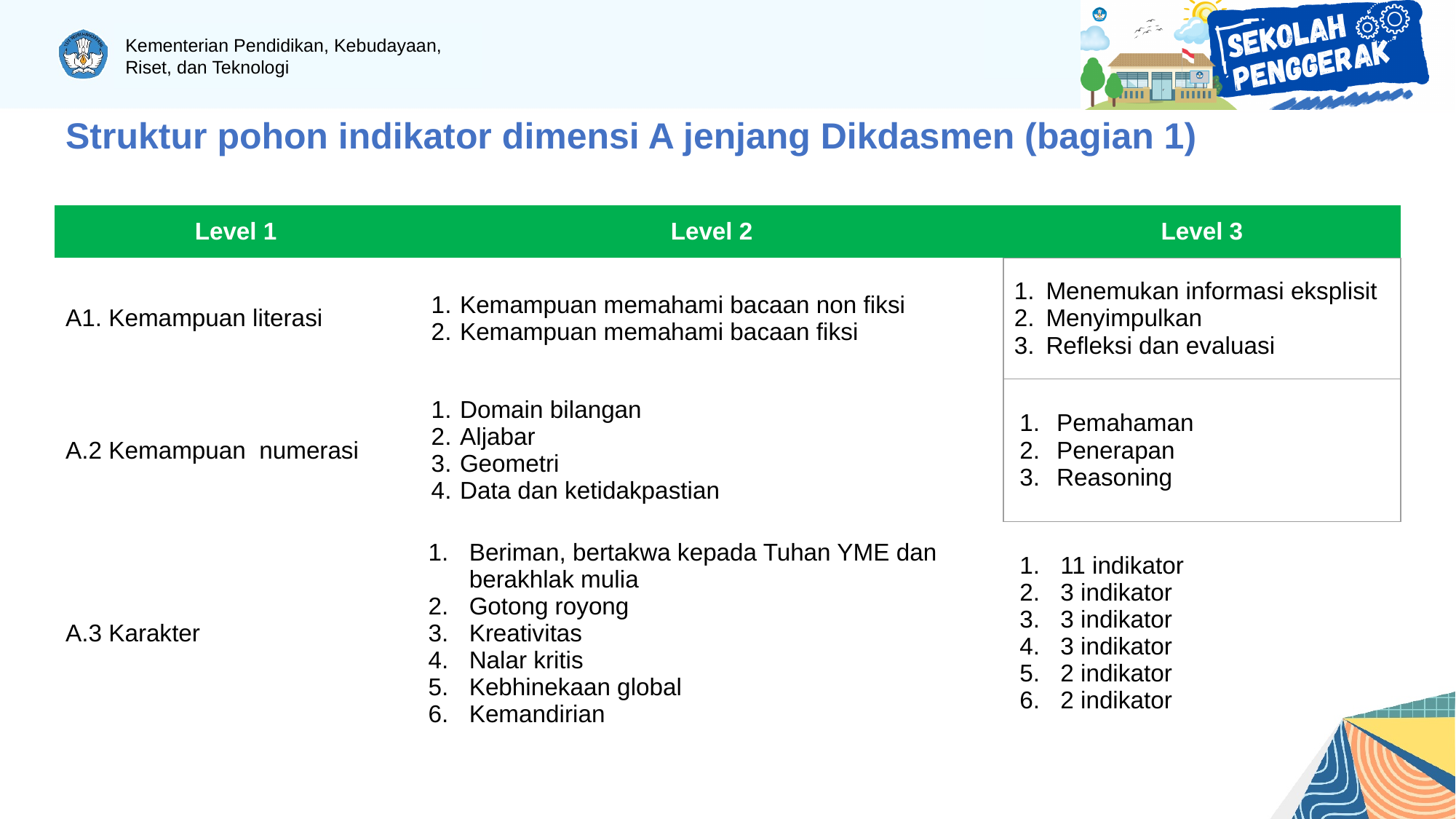

Struktur pohon indikator dimensi A jenjang Dikdasmen (bagian 1)
| Level 1 | Level 2 | Level 3 |
| --- | --- | --- |
| A1. Kemampuan literasi | Kemampuan memahami bacaan non fiksi Kemampuan memahami bacaan fiksi | Menemukan informasi eksplisit Menyimpulkan Refleksi dan evaluasi |
| A.2 Kemampuan numerasi | Domain bilangan Aljabar Geometri Data dan ketidakpastian | Pemahaman Penerapan Reasoning |
| A.3 Karakter | Beriman, bertakwa kepada Tuhan YME dan berakhlak mulia Gotong royong Kreativitas Nalar kritis Kebhinekaan global Kemandirian | 11 indikator 3 indikator 3 indikator 3 indikator 2 indikator 2 indikator |